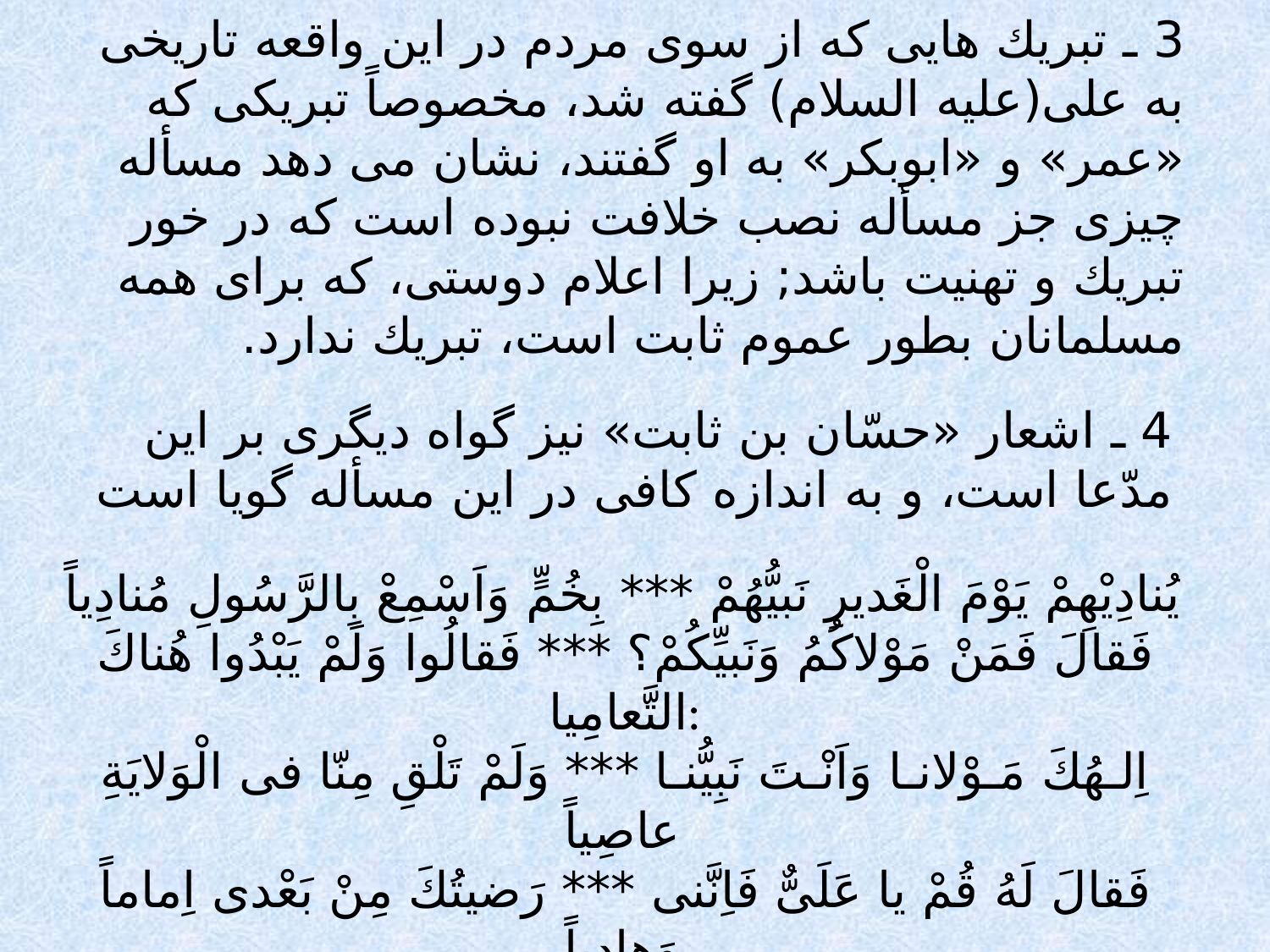

# 3 ـ تبريك هايى كه از سوى مردم در اين واقعه تاريخى به على(عليه السلام) گفته شد، مخصوصاً تبريكى كه «عمر» و «ابوبكر» به او گفتند، نشان مى دهد مسأله چيزى جز مسأله نصب خلافت نبوده است كه در خور تبريك و تهنيت باشد; زيرا اعلام دوستى، كه براى همه مسلمانان بطور عموم ثابت است، تبريك ندارد.
4 ـ اشعار «حسّان بن ثابت» نيز گواه ديگرى بر اين مدّعا است، و به اندازه كافى در اين مسأله گويا است
يُنادِيْهِمْ يَوْمَ الْغَديرِ نَبيُّهُمْ *** بِخُمٍّ وَاَسْمِعْ بِالرَّسُولِ مُنادِياً
فَقالَ فَمَنْ مَوْلاكُمُ وَنَبيِّكُمْ؟ *** فَقالُوا وَلَمْ يَبْدُوا هُناكَ التَّعامِيا:
اِلـهُكَ مَـوْلانـا وَاَنْـتَ نَبِيُّنـا *** وَلَمْ تَلْقِ مِنّا فى الْوَلايَةِ عاصِياً
فَقالَ لَهُ قُمْ يا عَلَىٌّ فَاِنَّنى *** رَضيتُكَ مِنْ بَعْدى اِماماً وَهادِياً
فَمَنْ كُنْتُ مَوْلاهُ فَهذا وَلِيُّهُ *** فَكُونُوا لَهُ اَتْباعَ صِدْق مُوالِيا
هُناكَ دَعا اَللّهُمَّ وَالِ وَلِيَّهُ *** وَكُنْ لِلَّذى عادا عَلِيّاً مُعادِياً(